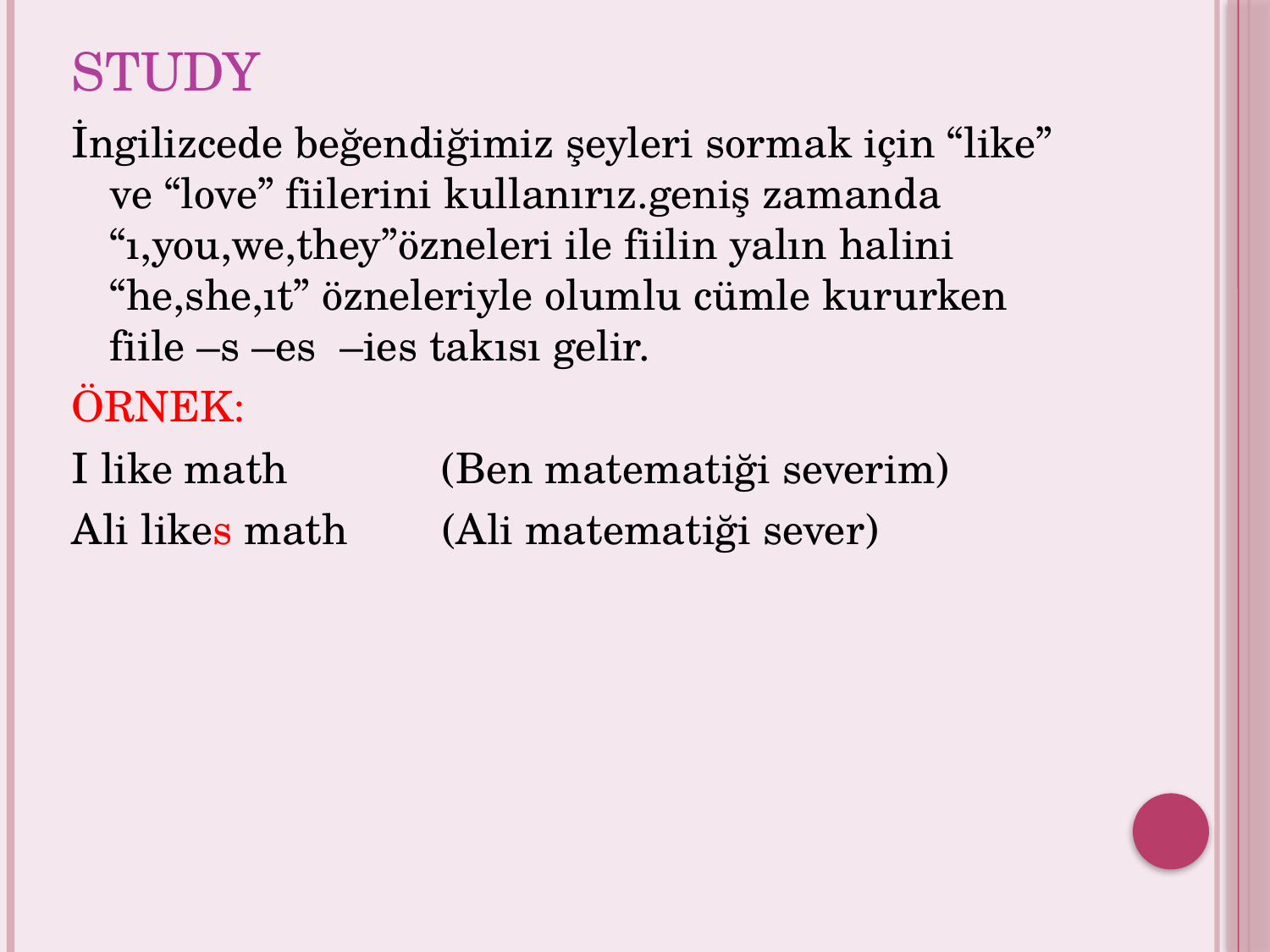

# STUDY
İngilizcede beğendiğimiz şeyleri sormak için “like” ve “love” fiilerini kullanırız.geniş zamanda “ı,you,we,they”özneleri ile fiilin yalın halini “he,she,ıt” özneleriyle olumlu cümle kururken fiile –s –es  –ies takısı gelir.
ÖRNEK:
I like math             (Ben matematiği severim)
Ali likes math        (Ali matematiği sever)